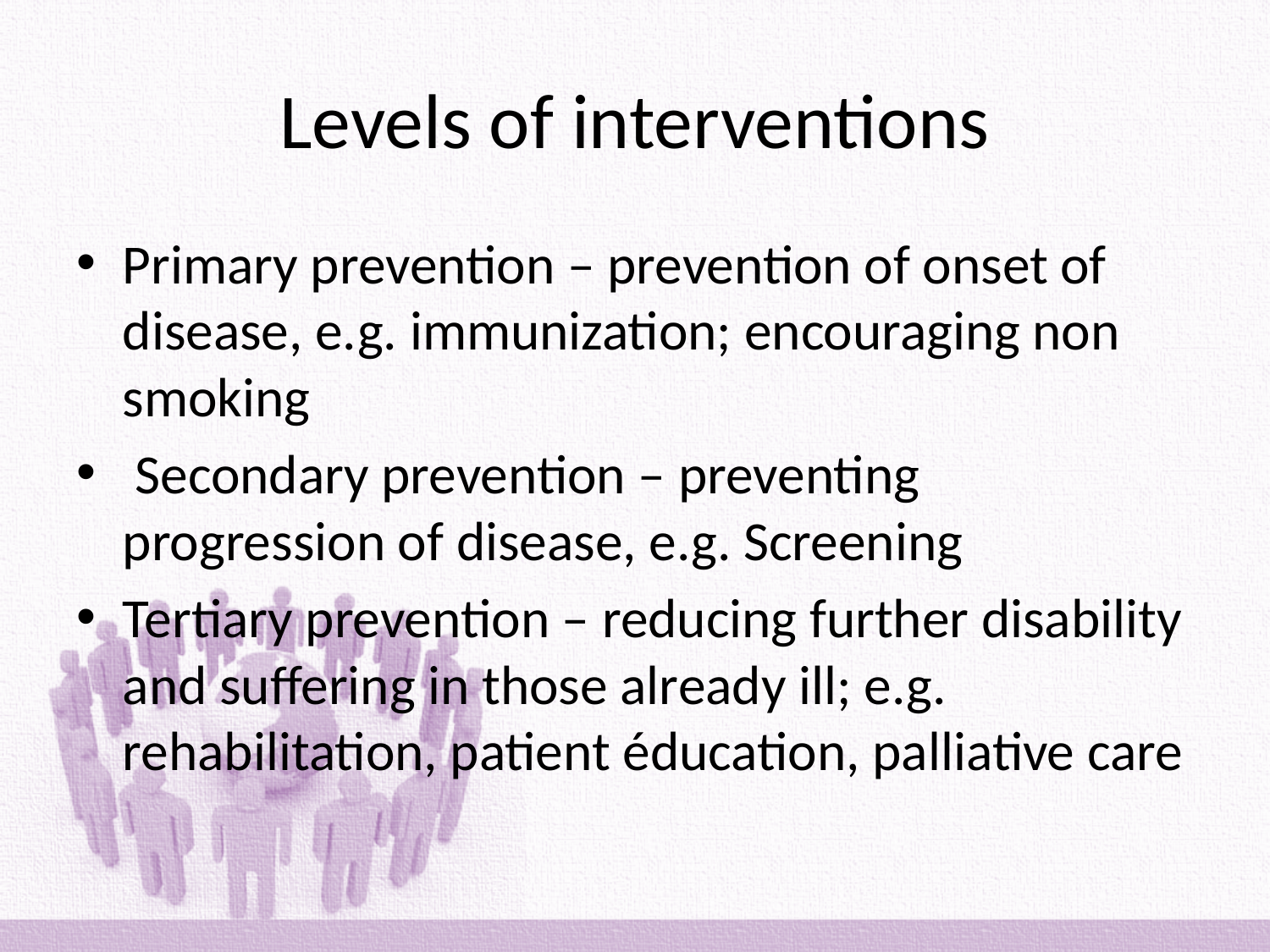

# Levels of interventions
Primary prevention – prevention of onset of disease, e.g. immunization; encouraging non smoking
 Secondary prevention – preventing progression of disease, e.g. Screening
Tertiary prevention – reducing further disability and suffering in those already ill; e.g. rehabilitation, patient éducation, palliative care